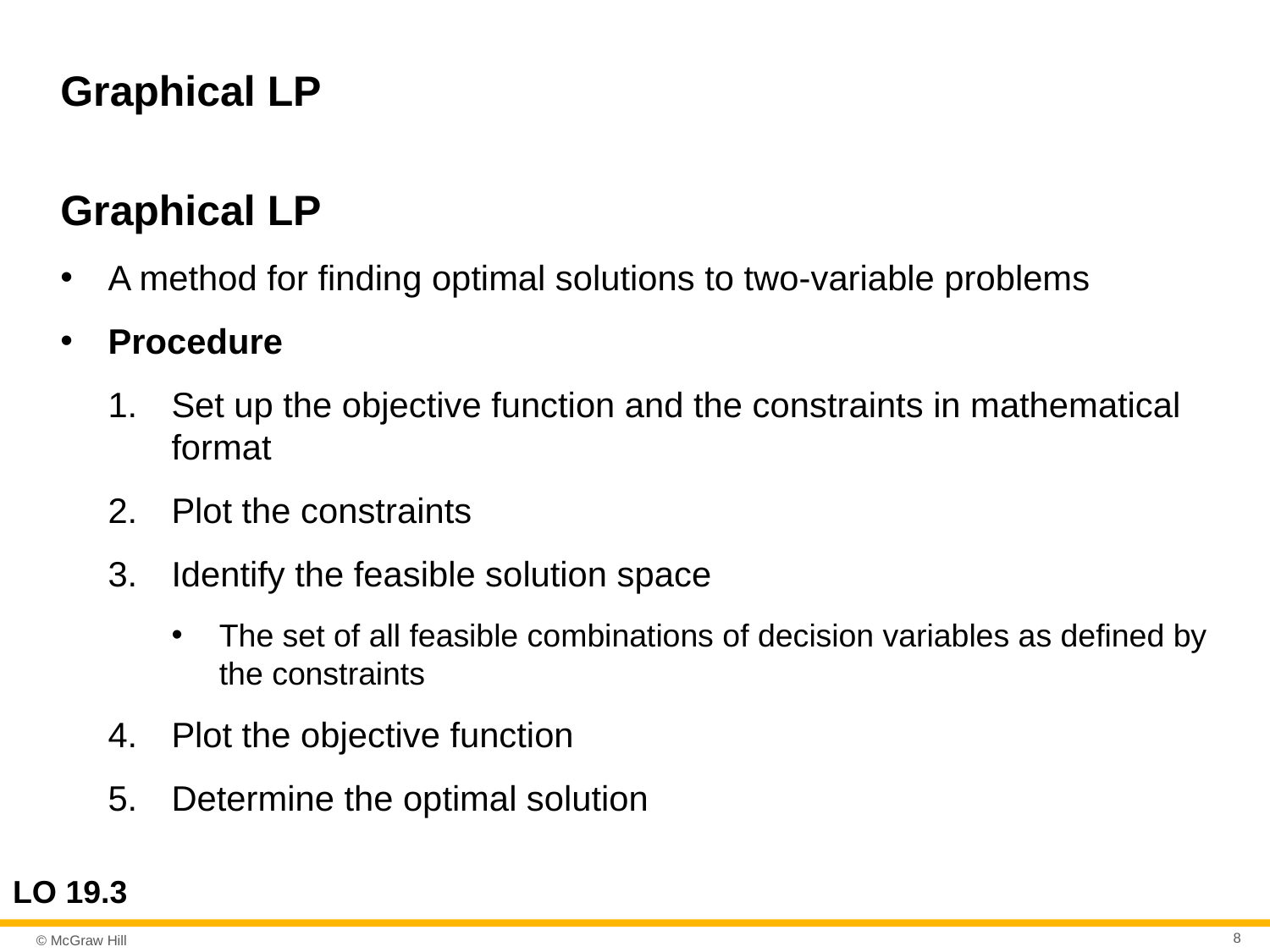

# Graphical LP
Graphical LP
A method for finding optimal solutions to two-variable problems
Procedure
Set up the objective function and the constraints in mathematical format
Plot the constraints
Identify the feasible solution space
The set of all feasible combinations of decision variables as defined by the constraints
Plot the objective function
Determine the optimal solution
LO 19.3